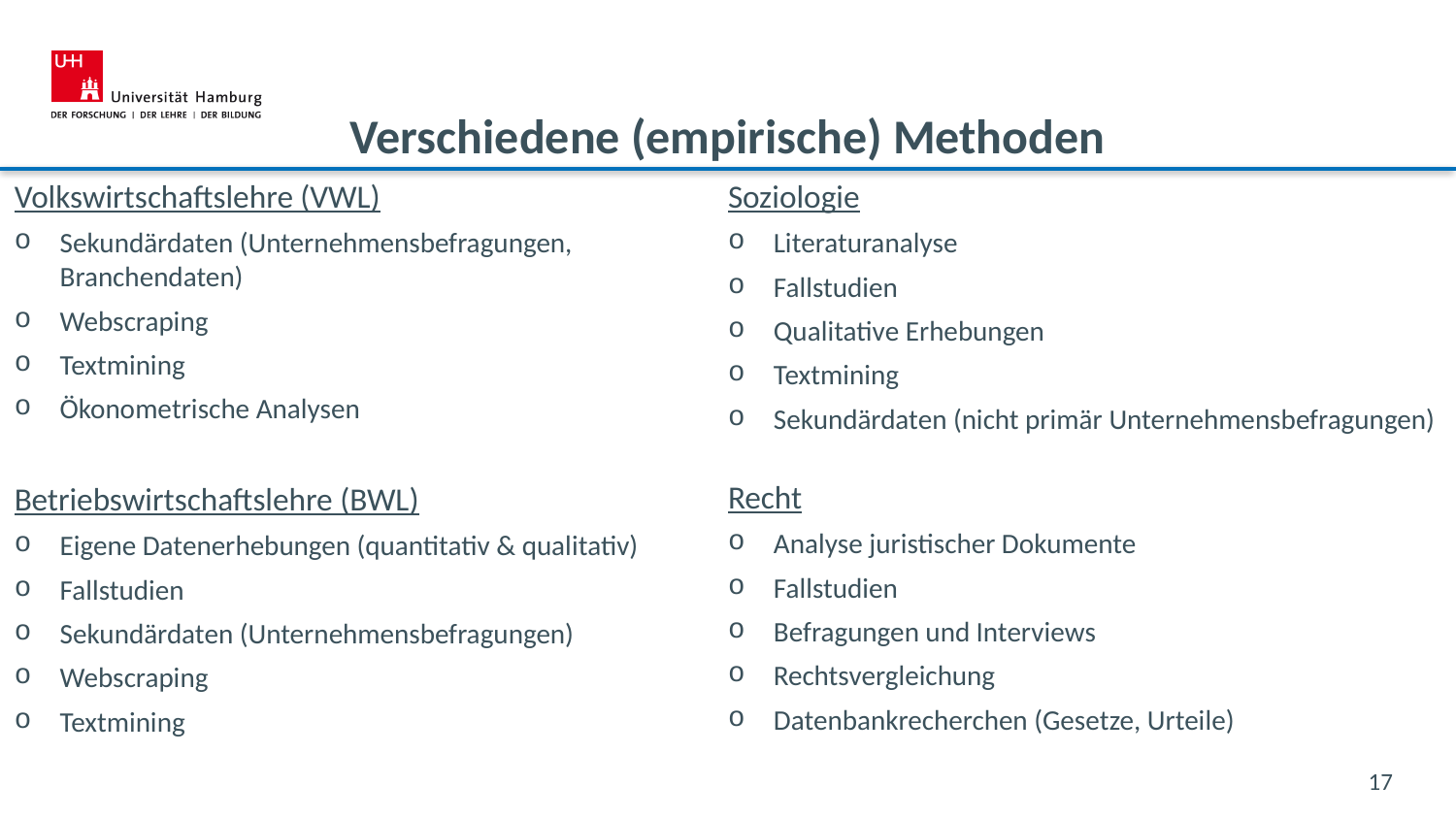

# Verschiedene (empirische) Methoden
Volkswirtschaftslehre (VWL)
Sekundärdaten (Unternehmensbefragungen, Branchendaten)
Webscraping
Textmining
Ökonometrische Analysen

Betriebswirtschaftslehre (BWL)
Eigene Datenerhebungen (quantitativ & qualitativ)
Fallstudien
Sekundärdaten (Unternehmensbefragungen)
Webscraping
Textmining

Soziologie
Literaturanalyse
Fallstudien
Qualitative Erhebungen
Textmining
Sekundärdaten (nicht primär Unternehmensbefragungen)

Recht
Analyse juristischer Dokumente
Fallstudien
Befragungen und Interviews
Rechtsvergleichung
Datenbankrecherchen (Gesetze, Urteile)
17